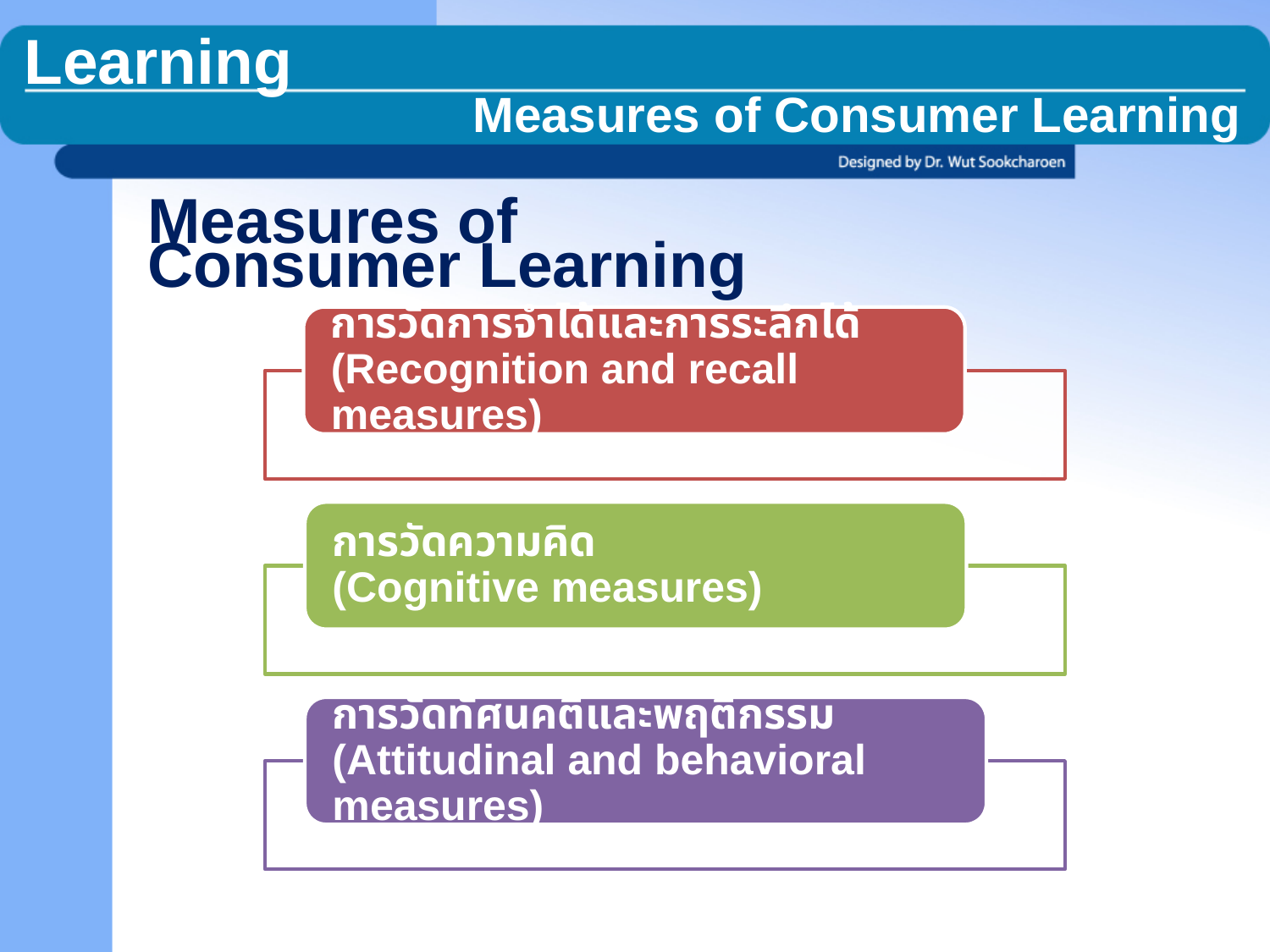

Learning
Measures of Consumer Learning
Measures of Consumer Learning
การวัดการจำได้และการระลึกได้
(Recognition and recall measures)
การวัดความคิด
(Cognitive measures)
การวัดทัศนคติและพฤติกรรม
(Attitudinal and behavioral measures)